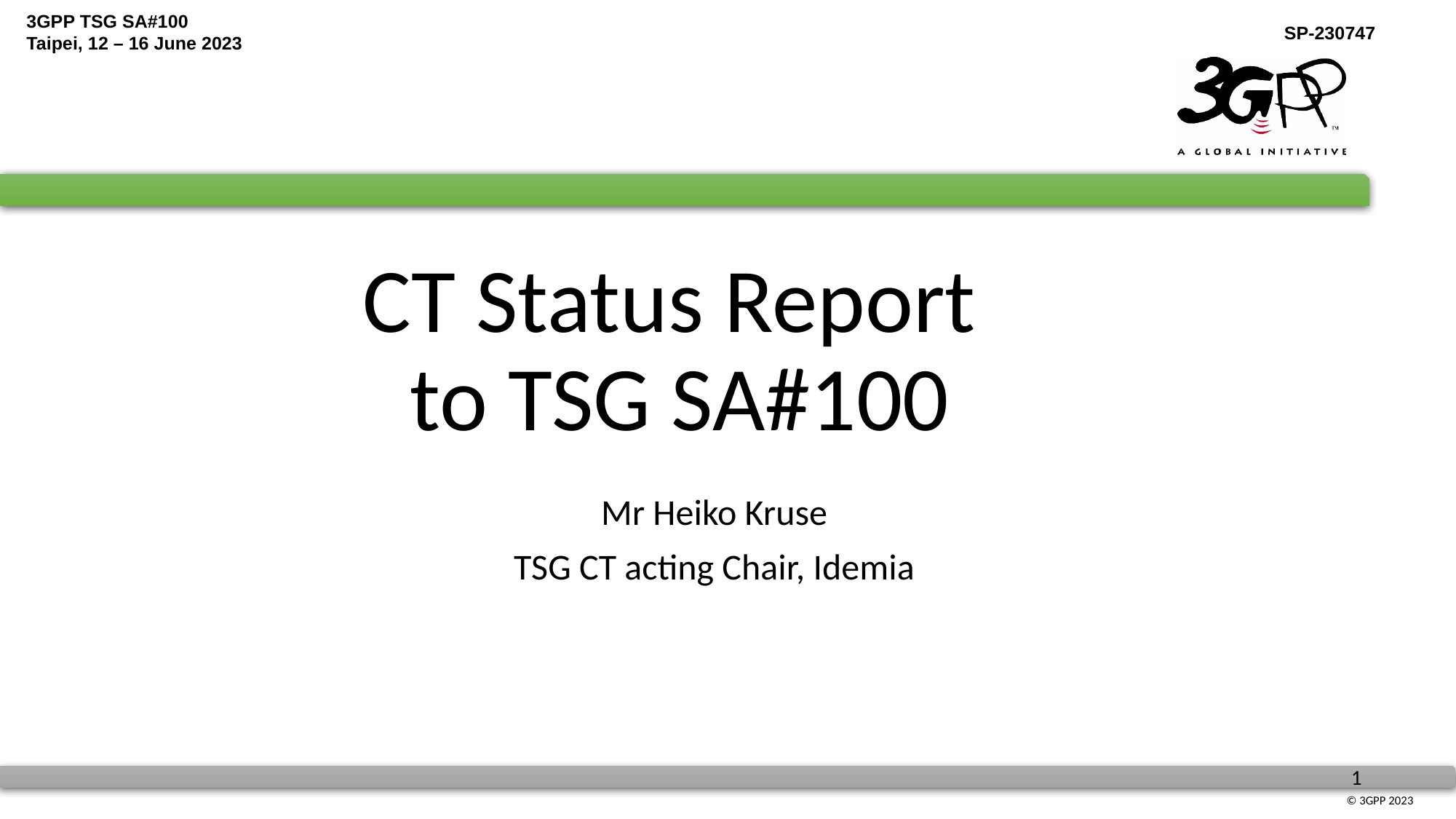

# CT Status Report to TSG SA#100
Mr Heiko Kruse
TSG CT acting Chair, Idemia